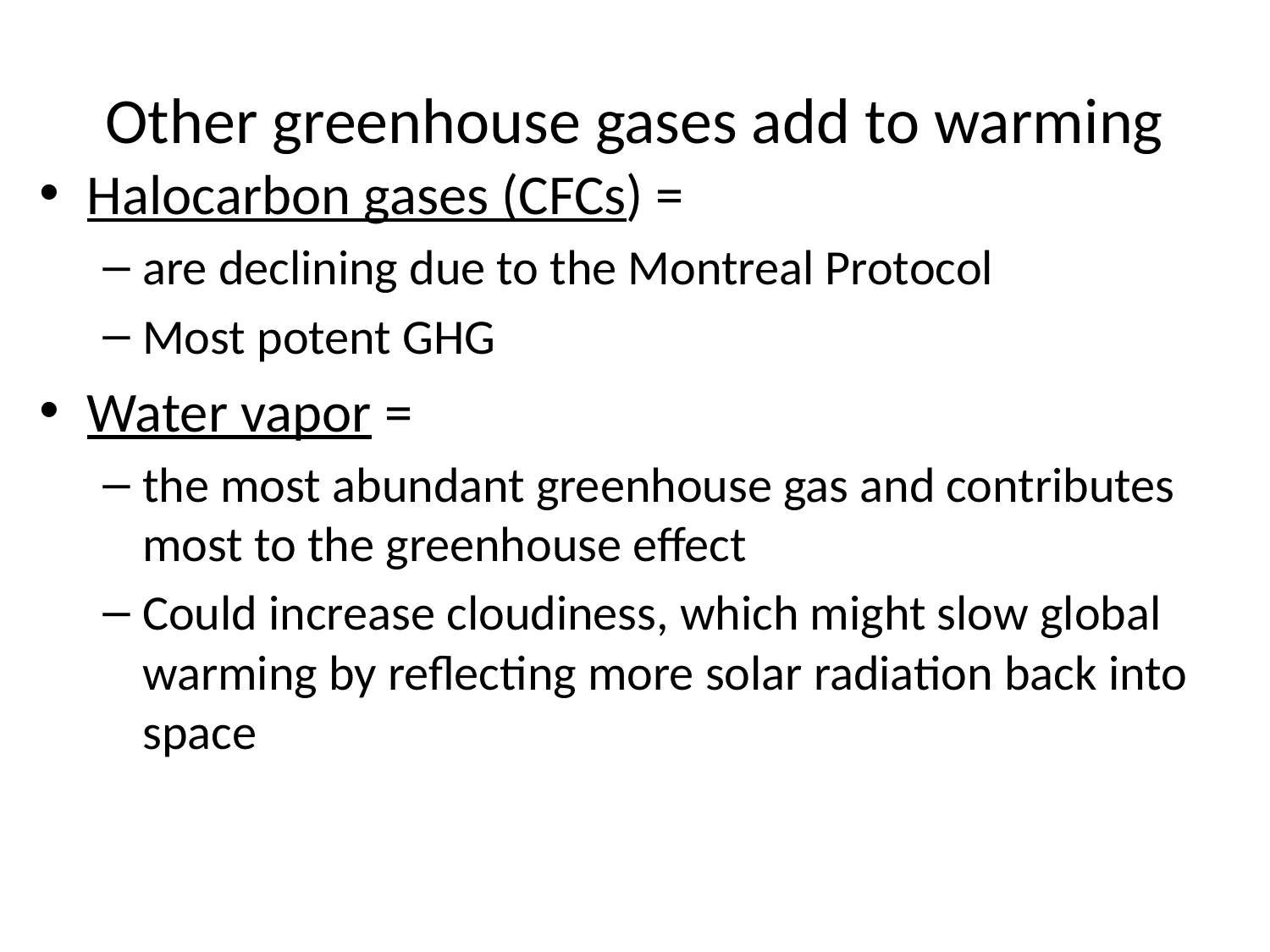

# Other greenhouse gases add to warming
Halocarbon gases (CFCs) =
are declining due to the Montreal Protocol
Most potent GHG
Water vapor =
the most abundant greenhouse gas and contributes most to the greenhouse effect
Could increase cloudiness, which might slow global warming by reflecting more solar radiation back into space